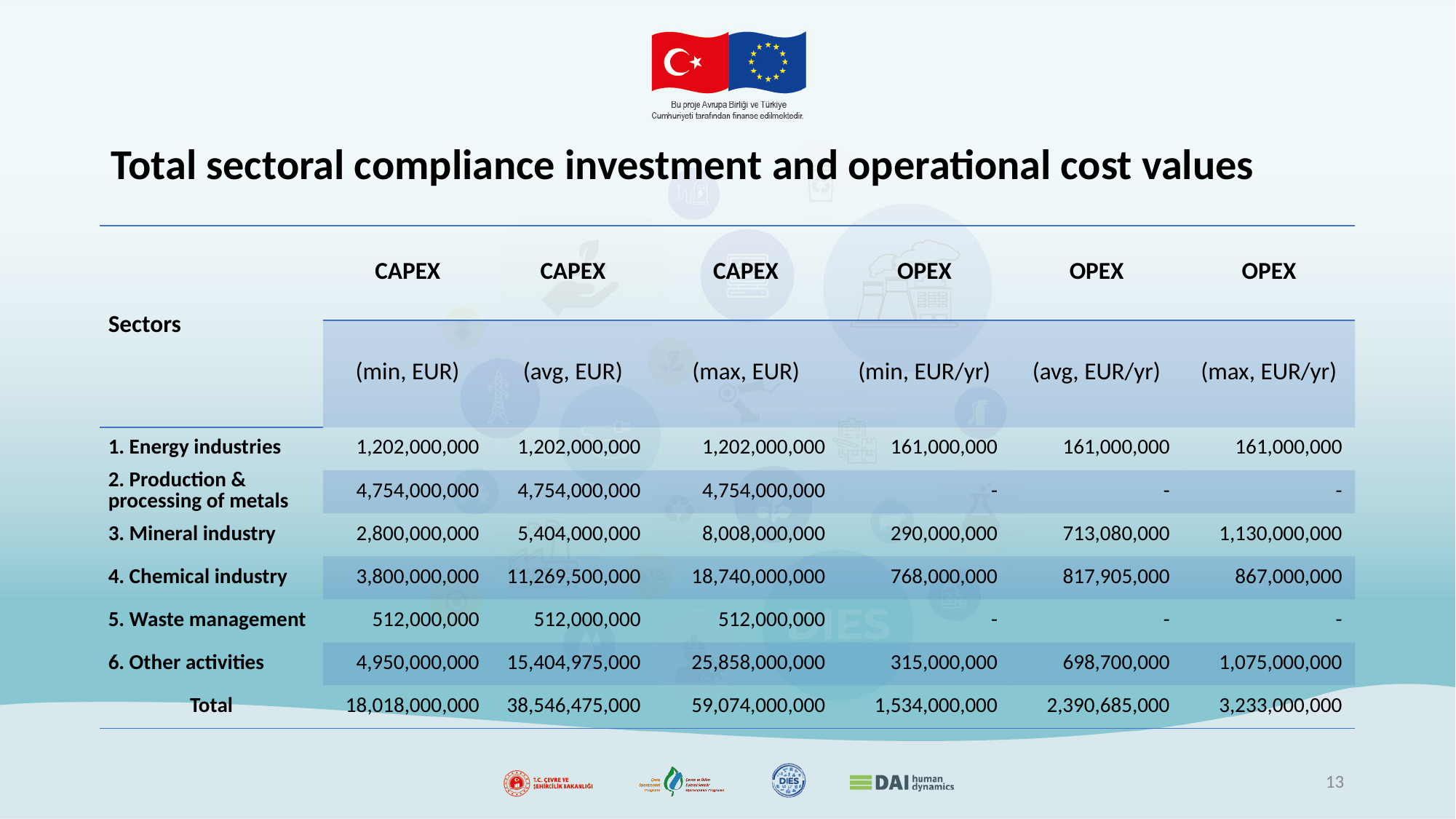

# Total sectoral compliance investment and operational cost values
| Sectors | CAPEX | CAPEX | CAPEX | OPEX | OPEX | OPEX |
| --- | --- | --- | --- | --- | --- | --- |
|  | (min, EUR) | (avg, EUR) | (max, EUR) | (min, EUR/yr) | (avg, EUR/yr) | (max, EUR/yr) |
| 1. Energy industries | 1,202,000,000 | 1,202,000,000 | 1,202,000,000 | 161,000,000 | 161,000,000 | 161,000,000 |
| 2. Production & processing of metals | 4,754,000,000 | 4,754,000,000 | 4,754,000,000 | - | - | - |
| 3. Mineral industry | 2,800,000,000 | 5,404,000,000 | 8,008,000,000 | 290,000,000 | 713,080,000 | 1,130,000,000 |
| 4. Chemical industry | 3,800,000,000 | 11,269,500,000 | 18,740,000,000 | 768,000,000 | 817,905,000 | 867,000,000 |
| 5. Waste management | 512,000,000 | 512,000,000 | 512,000,000 | - | - | - |
| 6. Other activities | 4,950,000,000 | 15,404,975,000 | 25,858,000,000 | 315,000,000 | 698,700,000 | 1,075,000,000 |
| Total | 18,018,000,000 | 38,546,475,000 | 59,074,000,000 | 1,534,000,000 | 2,390,685,000 | 3,233,000,000 |
13